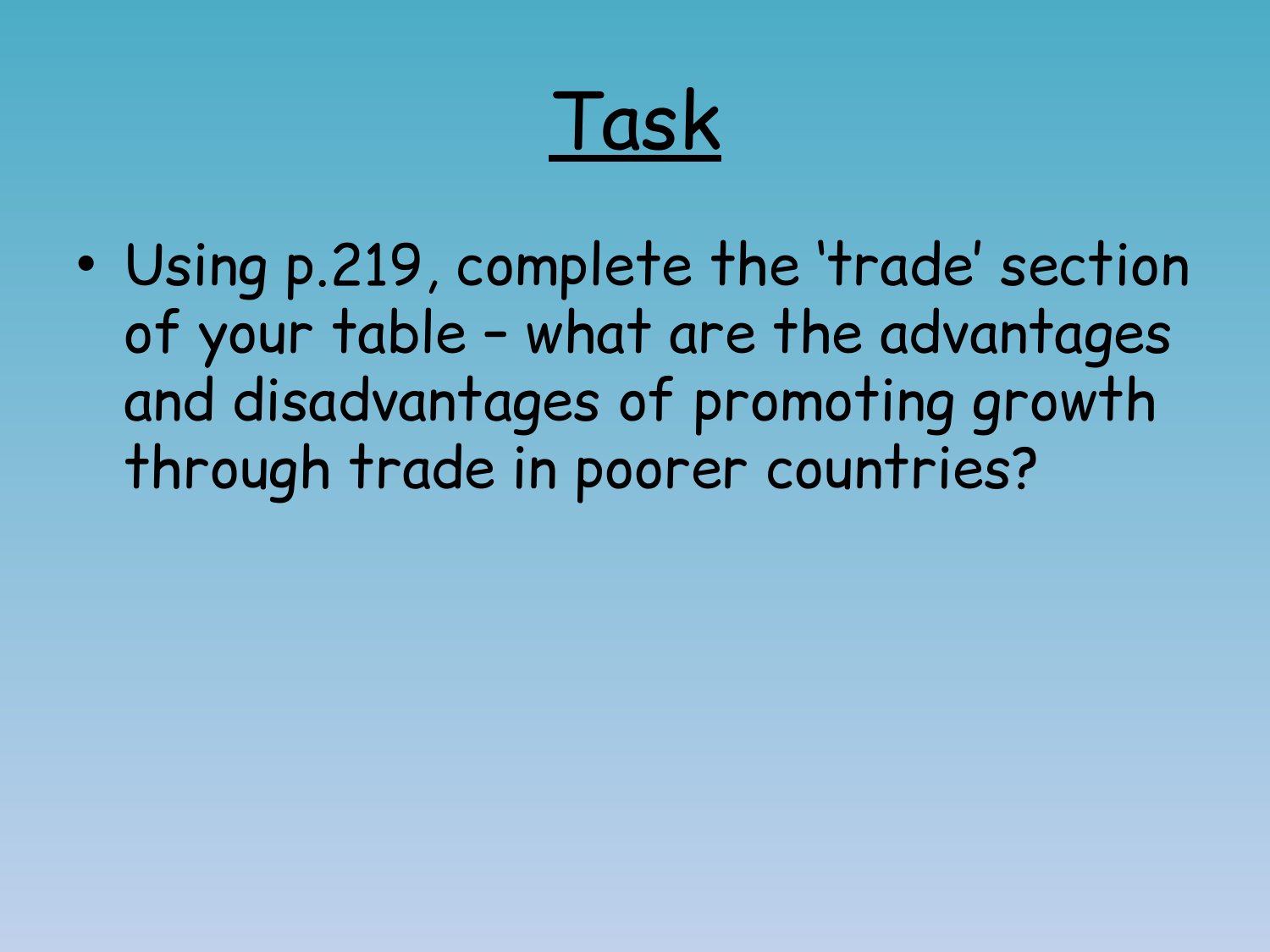

# Task
Using p.219, complete the ‘trade’ section of your table – what are the advantages and disadvantages of promoting growth through trade in poorer countries?